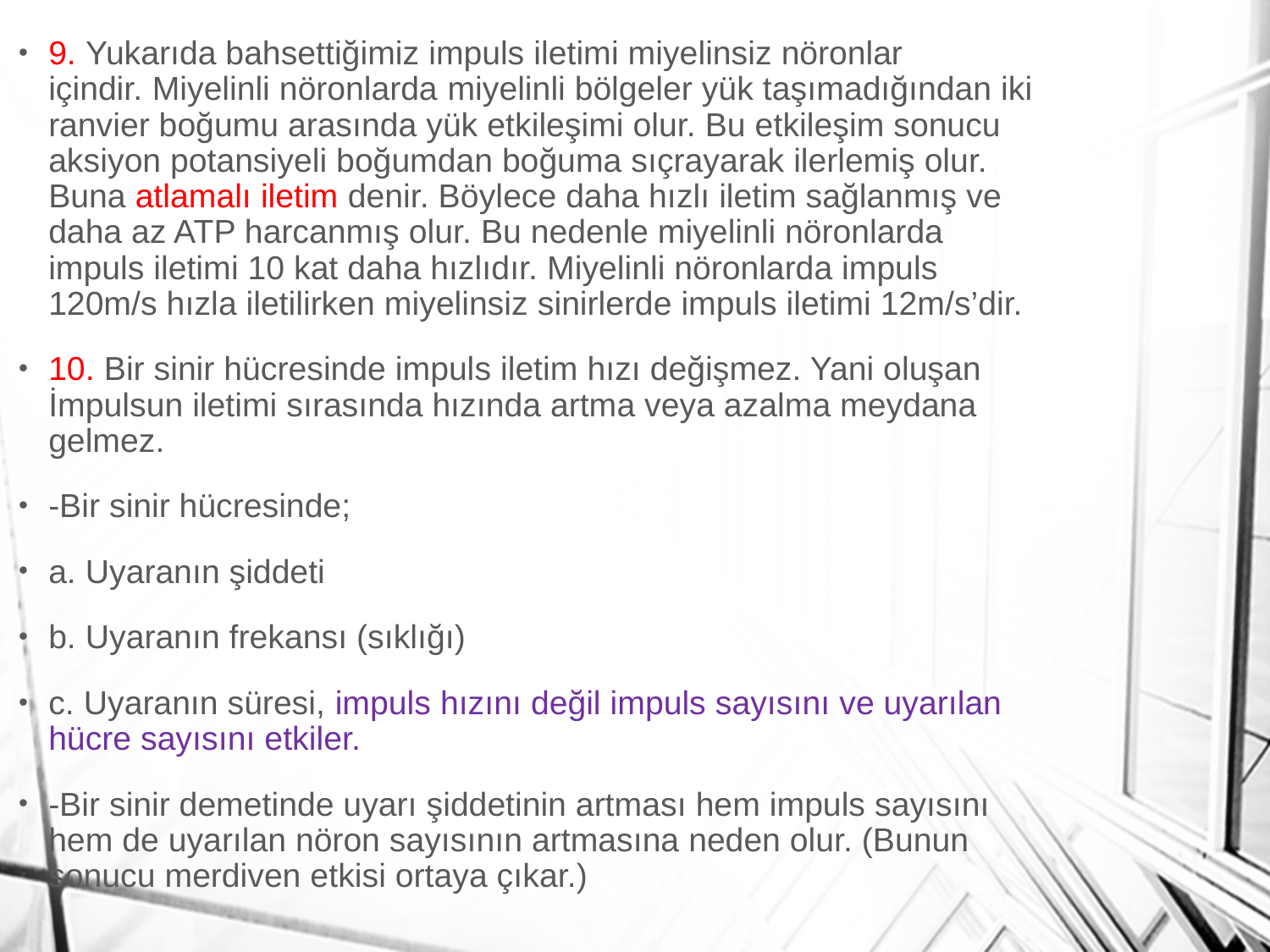

9. Yukarıda bahsettiğimiz impuls iletimi miyelinsiz nöronlar içindir. Miyelinli nöronlarda miyelinli bölgeler yük taşımadığından iki ranvier boğumu arasında yük etkileşimi olur. Bu etkileşim sonucu aksiyon potansiyeli boğumdan boğuma sıçrayarak ilerlemiş olur. Buna atlamalı iletim denir. Böylece daha hızlı iletim sağlanmış ve daha az ATP harcanmış olur. Bu nedenle miyelinli nöronlarda impuls iletimi 10 kat daha hızlıdır. Miyelinli nöronlarda impuls 120m/s hızla iletilirken miyelinsiz sinirlerde impuls iletimi 12m/s’dir.
10. Bir sinir hücresinde impuls iletim hızı değişmez. Yani oluşan İmpulsun iletimi sırasında hızında artma veya azalma meydana gelmez.
-Bir sinir hücresinde;
a. Uyaranın şiddeti
b. Uyaranın frekansı (sıklığı)
c. Uyaranın süresi, impuls hızını değil impuls sayısını ve uyarılan hücre sayısını etkiler.
-Bir sinir demetinde uyarı şiddetinin artması hem impuls sayısını hem de uyarılan nöron sayısının artmasına neden olur. (Bunun sonucu merdiven etkisi ortaya çıkar.)